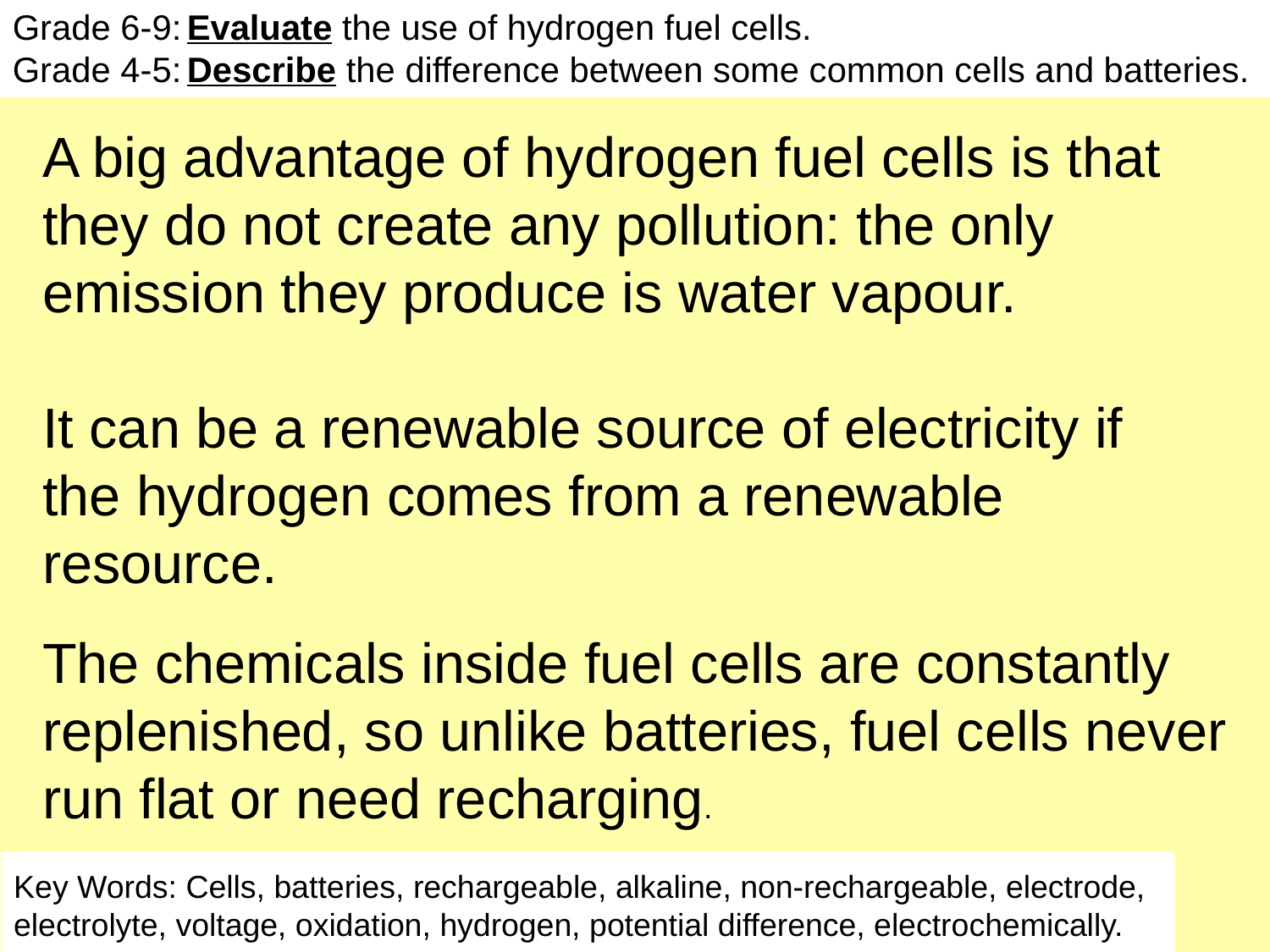

Aspire: Evaluate the use of hydrogen fuel cells.
Challenge: Describe some common cells and batteries.
Grade 6-9: Evaluate the use of hydrogen fuel cells.
Grade 4-5: Describe the difference between some common cells and batteries.
A big advantage of hydrogen fuel cells is that they do not create any pollution: the only emission they produce is water vapour.

It can be a renewable source of electricity if
the hydrogen comes from a renewable resource.
The chemicals inside fuel cells are constantly replenished, so unlike batteries, fuel cells never
run flat or need recharging.
Key Words: Cells, batteries, rechargeable, alkaline, non-rechargeable, electrode,
electrolyte, voltage, oxidation, hydrogen, potential difference, electrochemically.